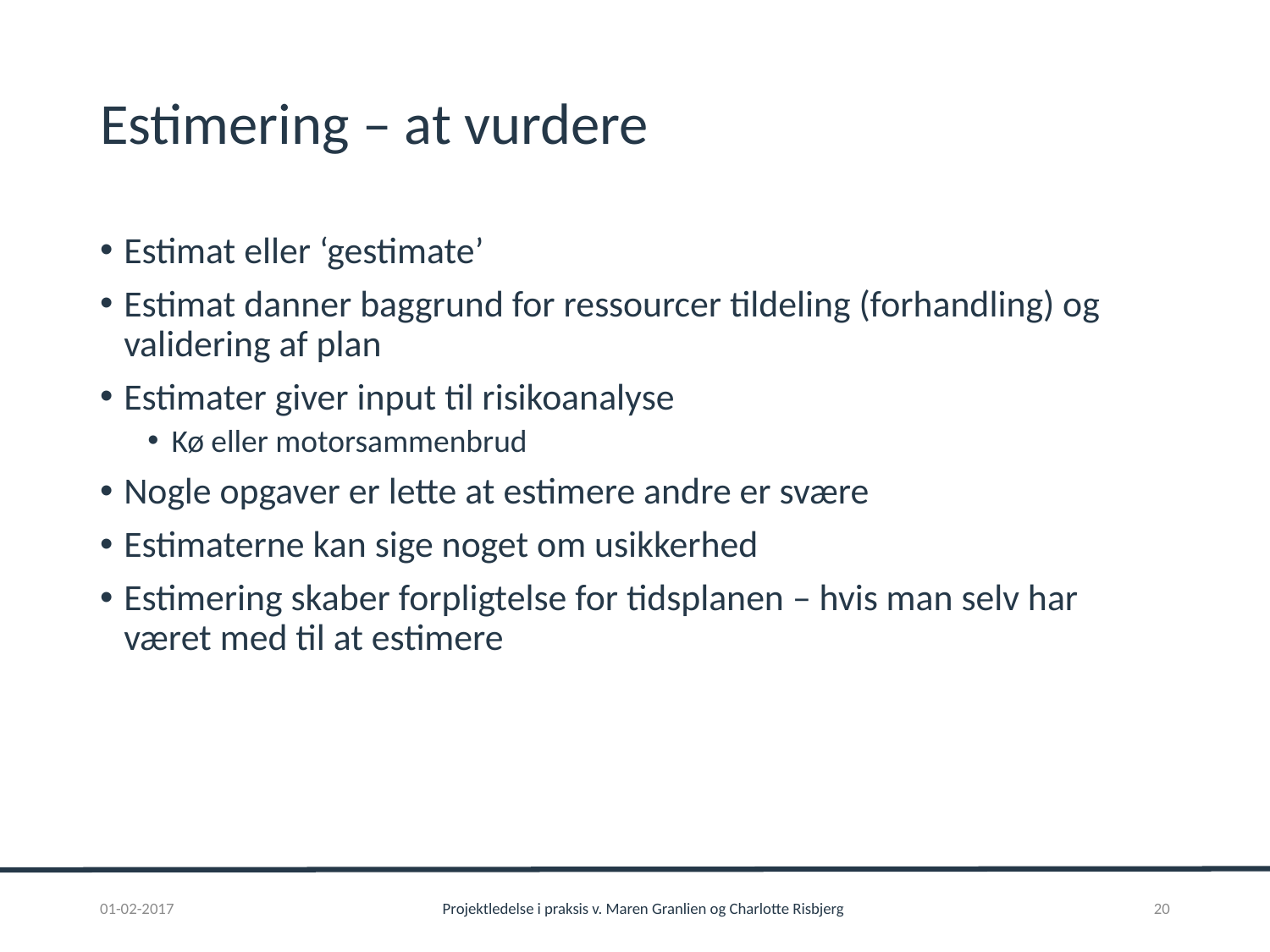

# Estimering – at vurdere
Estimat eller ‘gestimate’
Estimat danner baggrund for ressourcer tildeling (forhandling) og validering af plan
Estimater giver input til risikoanalyse
Kø eller motorsammenbrud
Nogle opgaver er lette at estimere andre er svære
Estimaterne kan sige noget om usikkerhed
Estimering skaber forpligtelse for tidsplanen – hvis man selv har været med til at estimere

01-02-2017
Projektledelse i praksis v. Maren Granlien og Charlotte Risbjerg
20